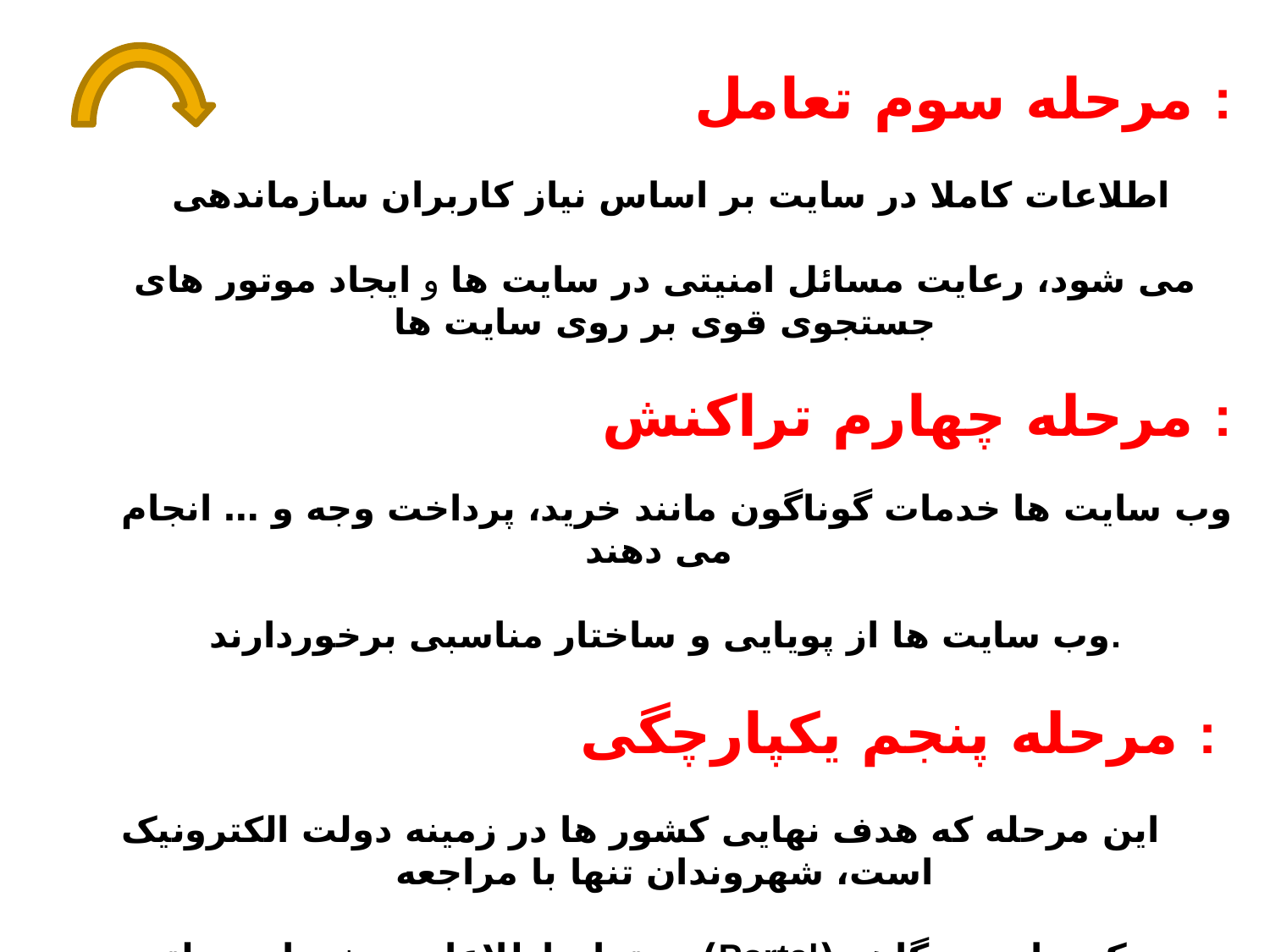

مرحله سوم تعامل :

  اطلاعات کاملا در سایت بر اساس نیاز کاربران سازماندهی

می شود، رعایت مسائل امنیتی در سایت ها و ایجاد موتور های جستجوی قوی بر روی سایت ها

مرحله چهارم تراکنش :

  وب سایت ها خدمات گوناگون مانند خرید، پرداخت وجه و … انجام می دهند

وب سایت ها از پویایی و ساختار مناسبی برخوردارند.

مرحله پنجم یکپارچگی :

    این مرحله که هدف نهایی کشور ها در زمینه دولت الکترونیک است، شهروندان تنها با مراجعه

 به یک سایت درگاهی(Portal) به تمام اطلاعات و خدمات دولتی دسترسی خواهند داشت.